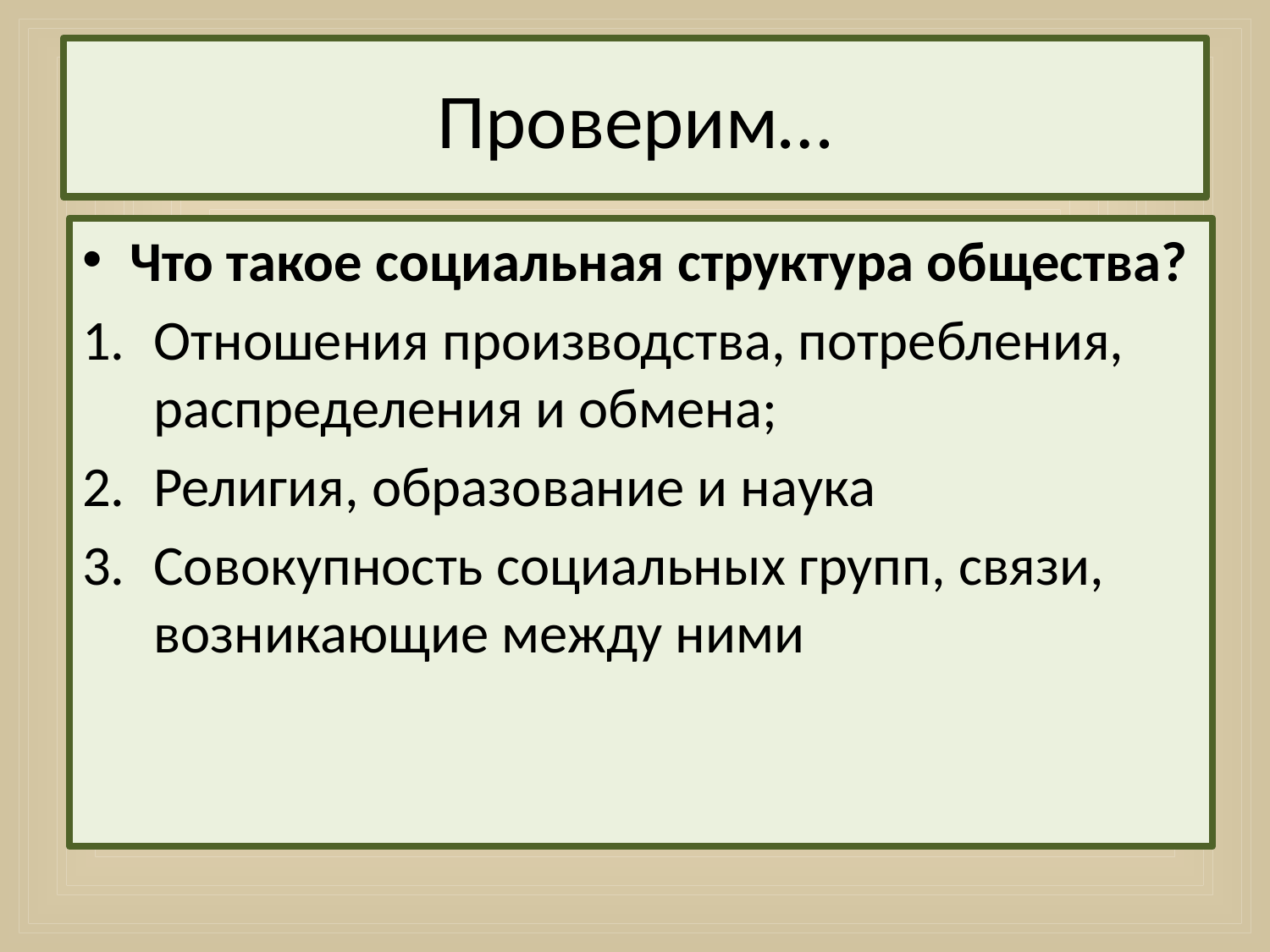

# Проверим…
Что такое социальная структура общества?
Отношения производства, потребления, распределения и обмена;
Религия, образование и наука
Совокупность социальных групп, связи, возникающие между ними